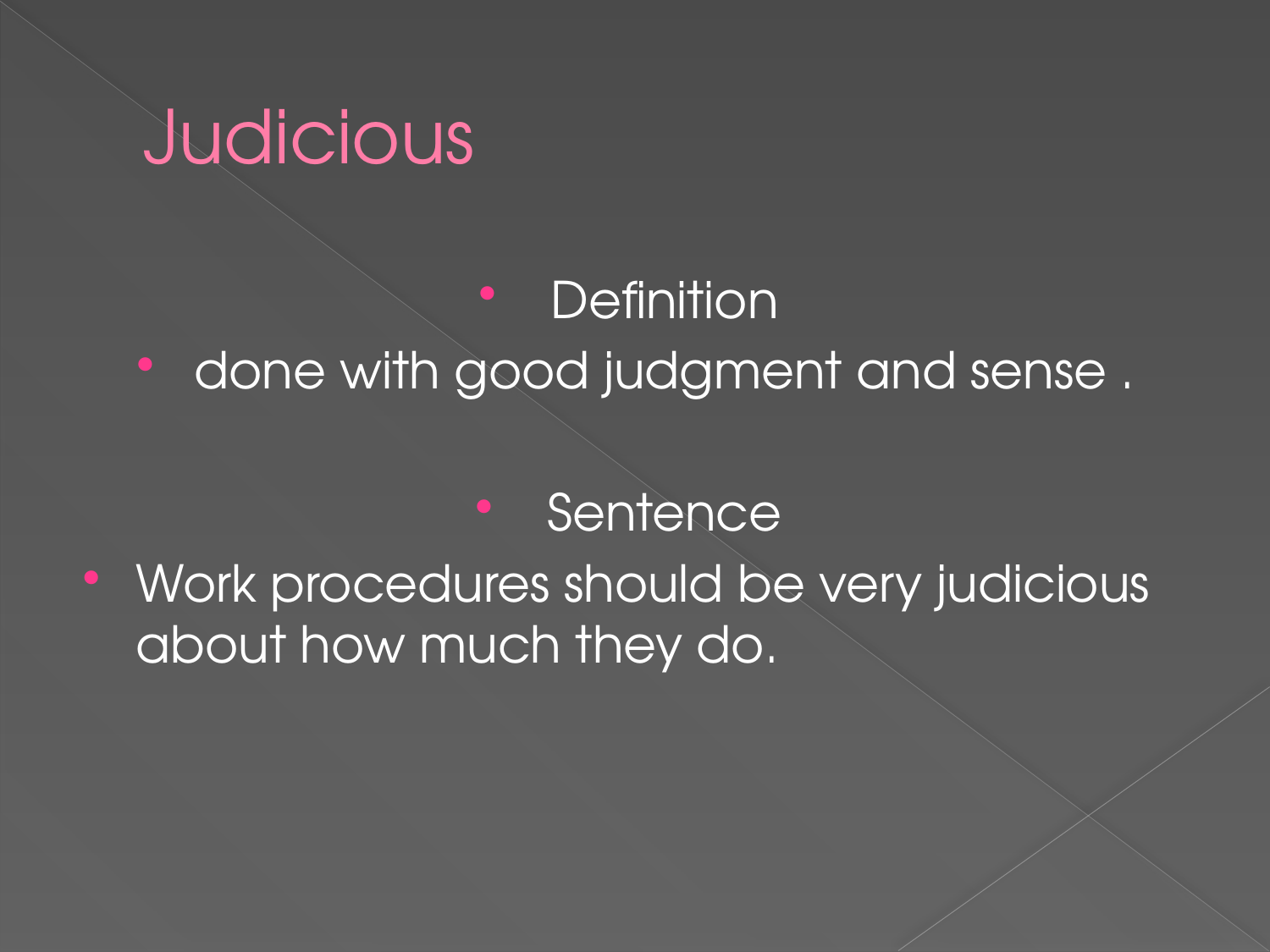

# Judicious
Definition
done with good judgment and sense .

Sentence
Work procedures should be very judicious about how much they do.